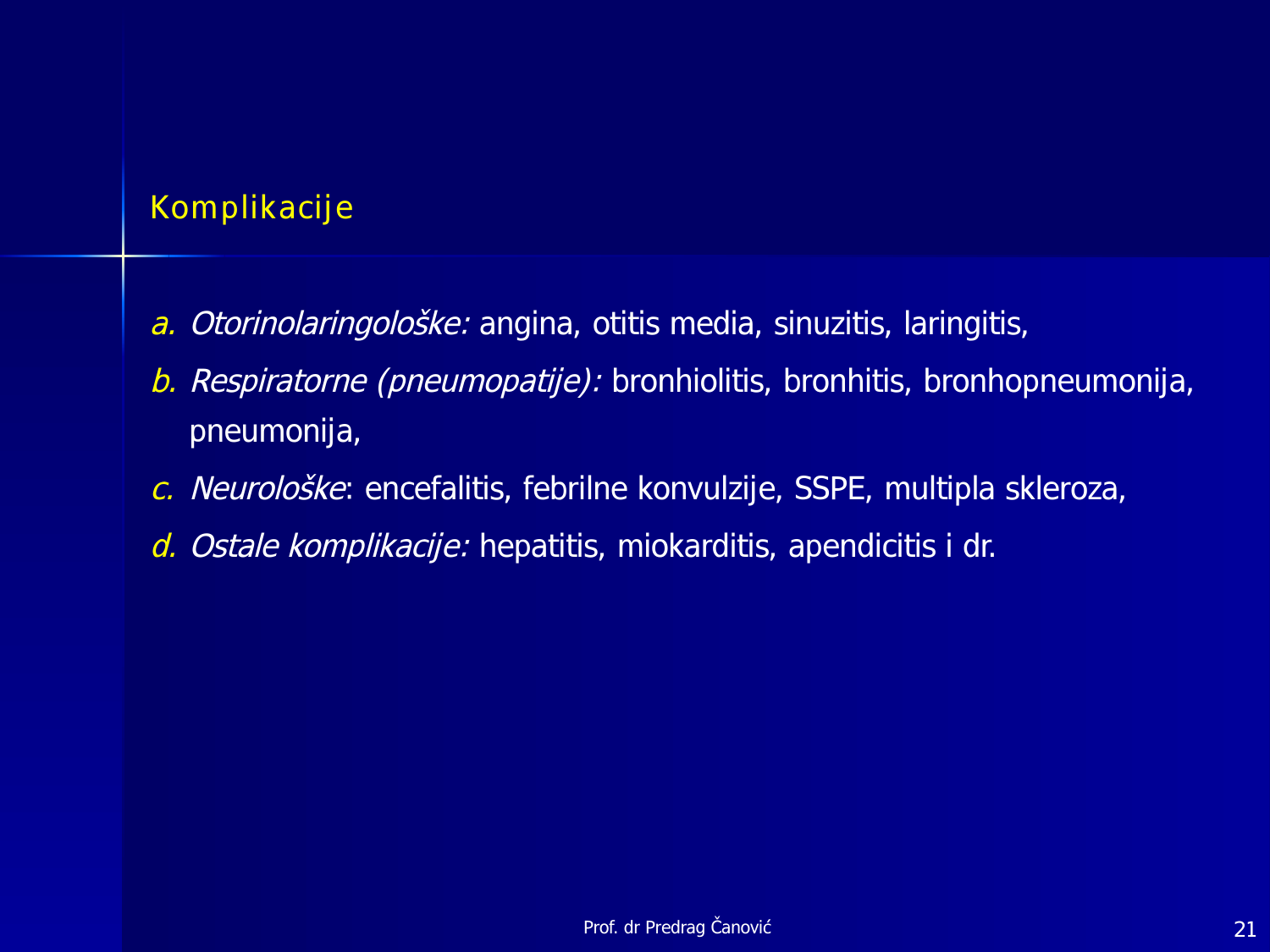

Komplikacije

Otorinolaringološke: angina, otitis media, sinuzitis, laringitis,
Respiratorne (pneumopatije): bronhiolitis, bronhitis, bronhopneumonija,
pneumonija,
Neurološke: encefalitis, febrilne konvulzije, SSPE, multipla skleroza,
Ostale komplikacije: hepatitis, miokarditis, apendicitis i dr.
Prof. dr Predrag Čanović
21